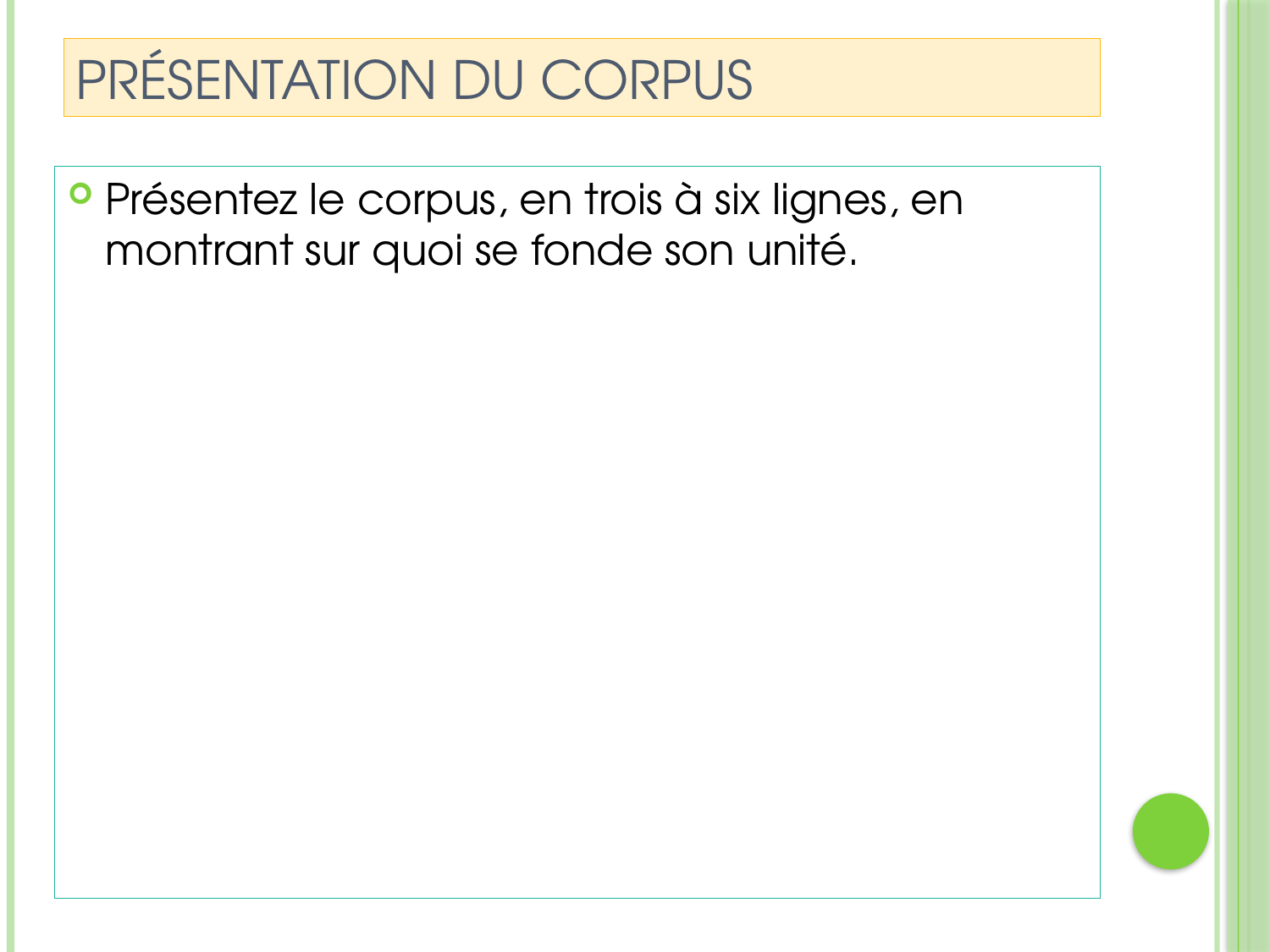

# Présentation du corpus
Présentez le corpus, en trois à six lignes, en montrant sur quoi se fonde son unité.